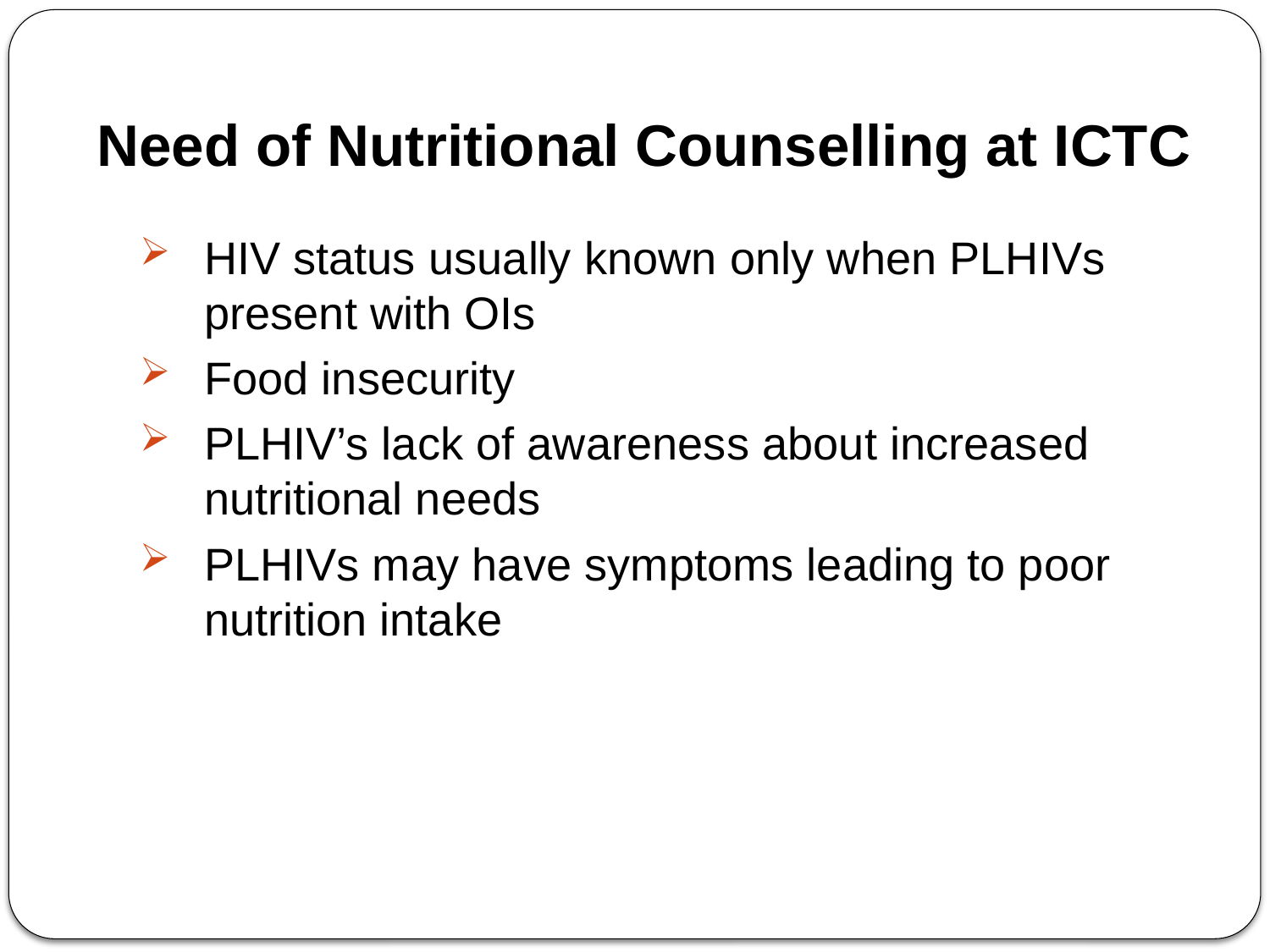

# Need of Nutritional Counselling at ICTC
HIV status usually known only when PLHIVs present with OIs
Food insecurity
PLHIV’s lack of awareness about increased nutritional needs
PLHIVs may have symptoms leading to poor nutrition intake